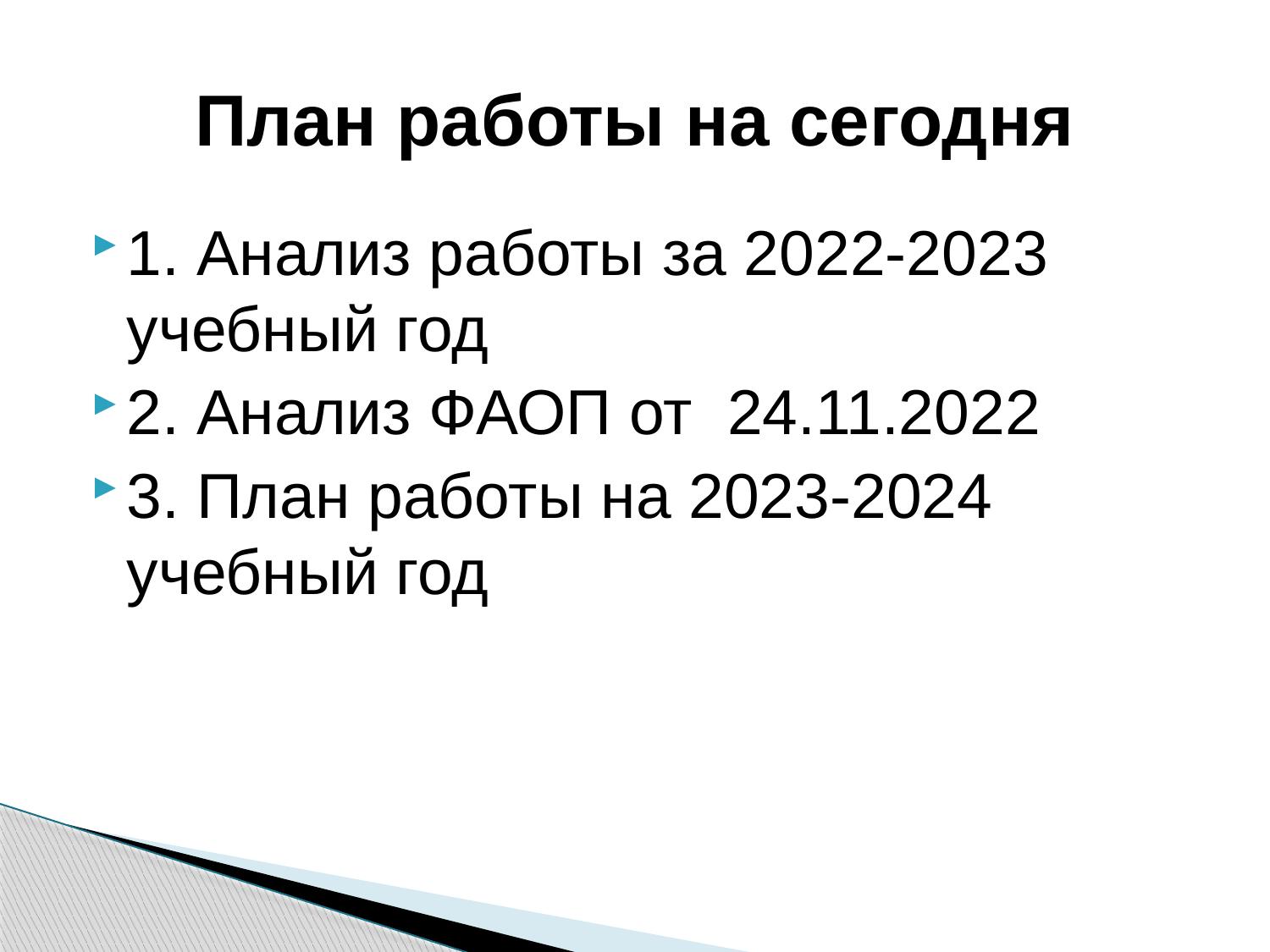

# План работы на сегодня
1. Анализ работы за 2022-2023 учебный год
2. Анализ ФАОП от  24.11.2022
3. План работы на 2023-2024 учебный год